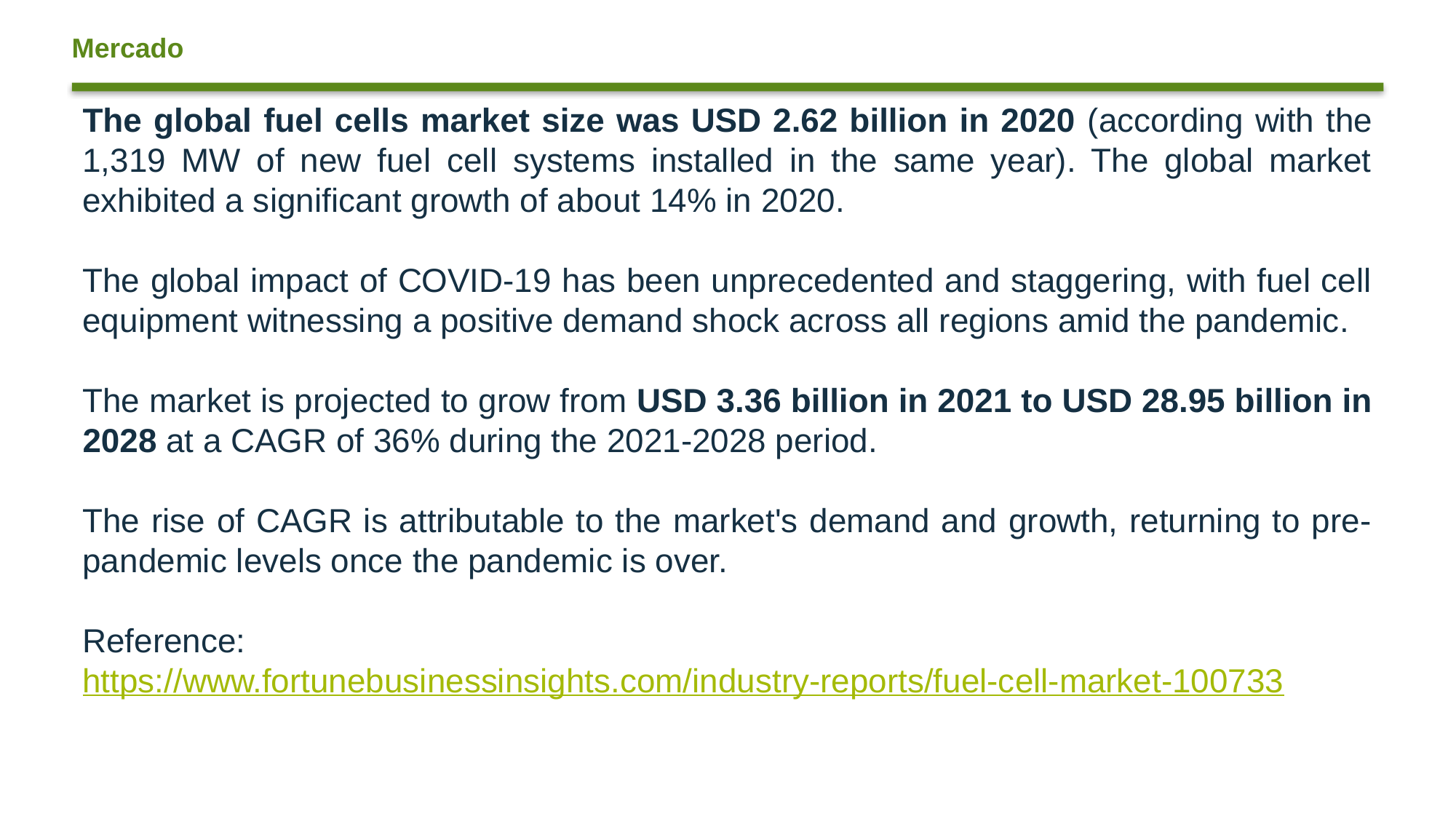

# Mercado
The global fuel cells market size was USD 2.62 billion in 2020 (according with the 1,319 MW of new fuel cell systems installed in the same year). The global market exhibited a significant growth of about 14% in 2020.

The global impact of COVID-19 has been unprecedented and staggering, with fuel cell equipment witnessing a positive demand shock across all regions amid the pandemic.

The market is projected to grow from USD 3.36 billion in 2021 to USD 28.95 billion in 2028 at a CAGR of 36% during the 2021-2028 period.

The rise of CAGR is attributable to the market's demand and growth, returning to pre-pandemic levels once the pandemic is over.

Reference: https://www.fortunebusinessinsights.com/industry-reports/fuel-cell-market-100733